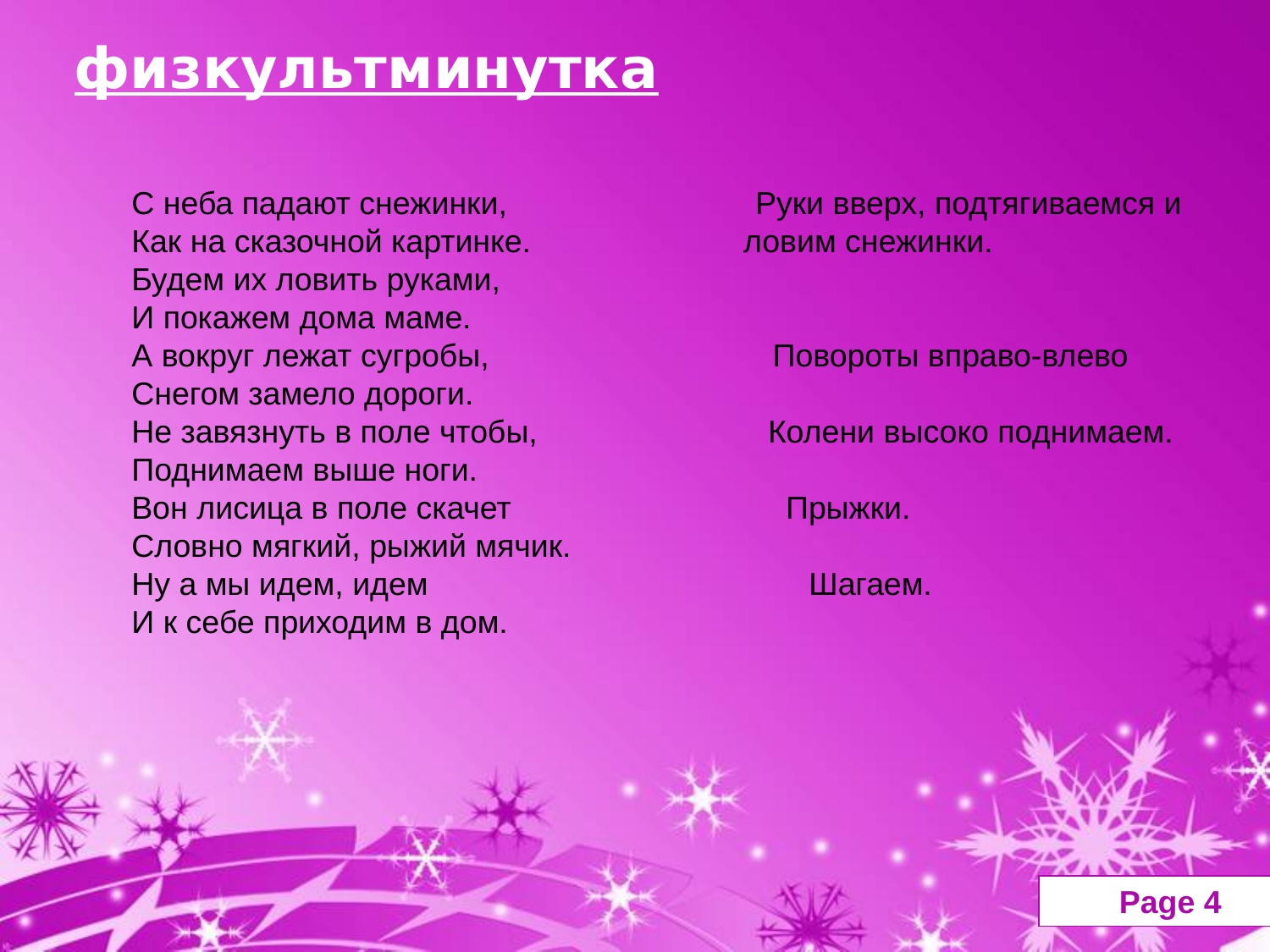

физкультминутка
С неба падают снежинки,                            Руки вверх, подтягиваемся и
Как на сказочной картинке.                        ловим снежинки.
Будем их ловить руками, 
И покажем дома маме.
А вокруг лежат сугробы,                                Повороты вправо-влево
Снегом замело дороги.
Не завязнуть в поле чтобы,                          Колени высоко поднимаем.
Поднимаем выше ноги.
Вон лисица в поле скачет                               Прыжки.
Словно мягкий, рыжий мячик.
Ну а мы идем, идем                                           Шагаем.
И к себе приходим в дом.